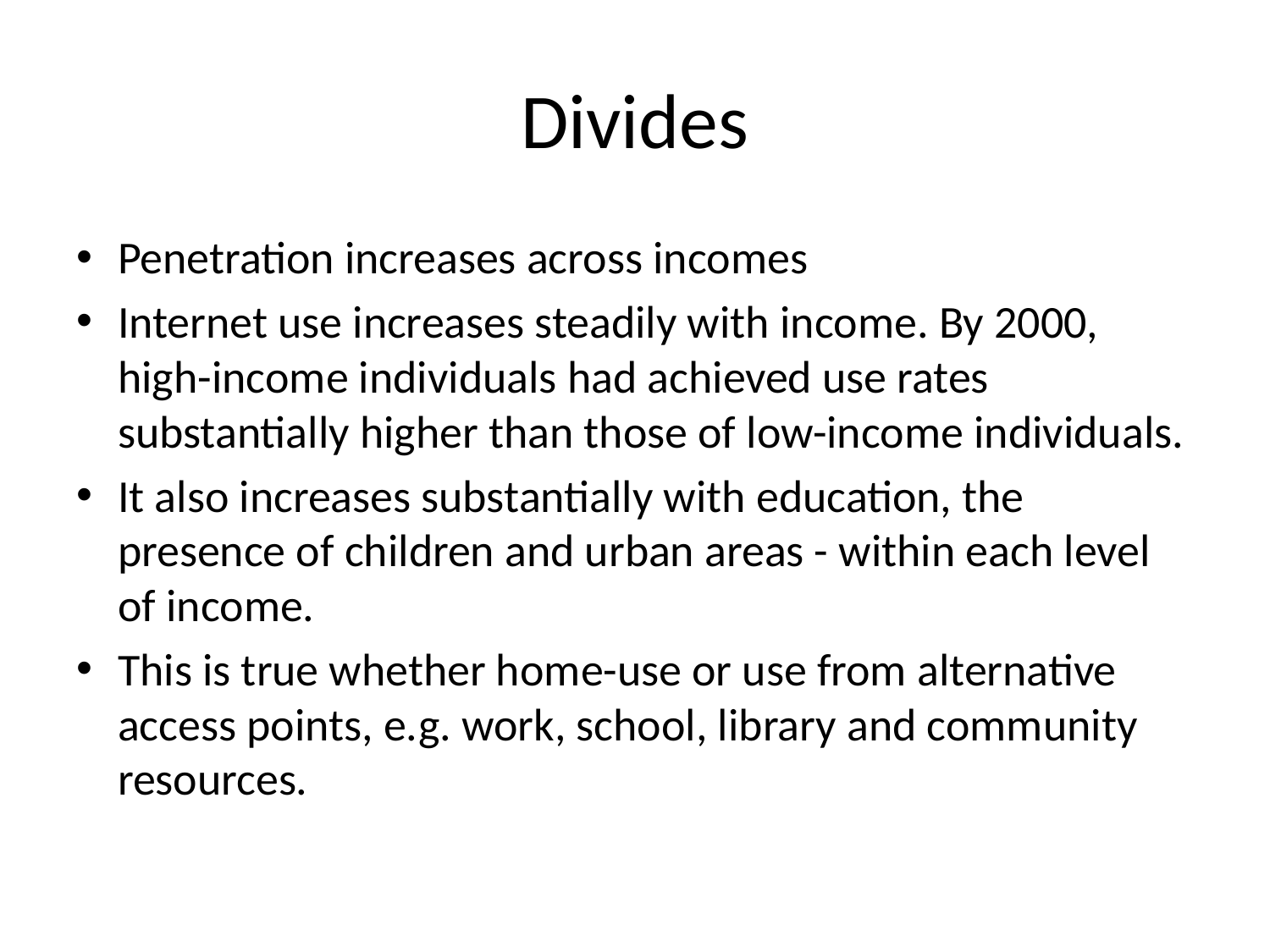

# Divides
Penetration increases across incomes
Internet use increases steadily with income. By 2000, high-income individuals had achieved use rates substantially higher than those of low-income individuals.
It also increases substantially with education, the presence of children and urban areas - within each level of income.
This is true whether home-use or use from alternative access points, e.g. work, school, library and community resources.